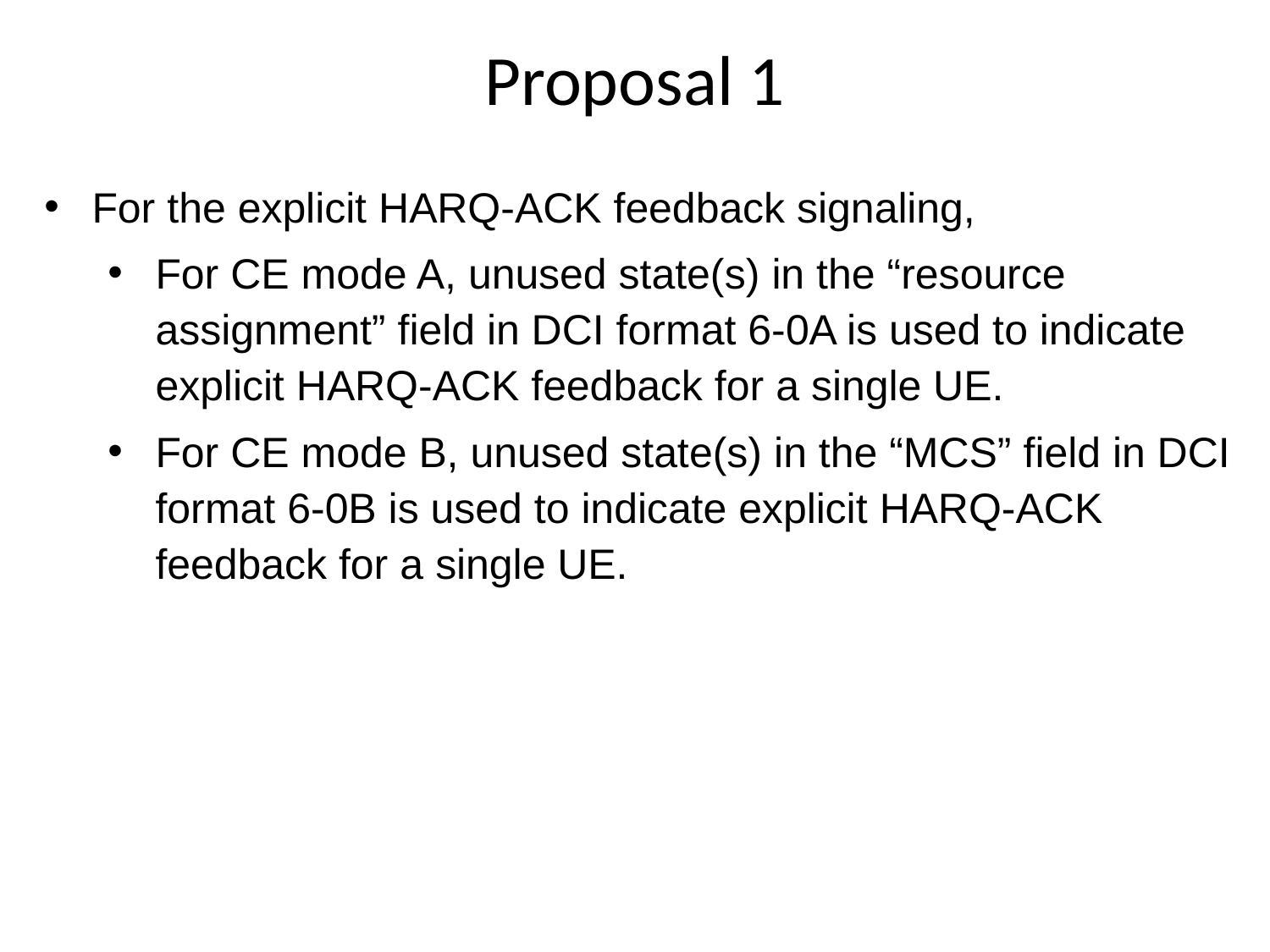

Proposal 1
For the explicit HARQ-ACK feedback signaling,
For CE mode A, unused state(s) in the “resource assignment” field in DCI format 6-0A is used to indicate explicit HARQ-ACK feedback for a single UE.
For CE mode B, unused state(s) in the “MCS” field in DCI format 6-0B is used to indicate explicit HARQ-ACK feedback for a single UE.